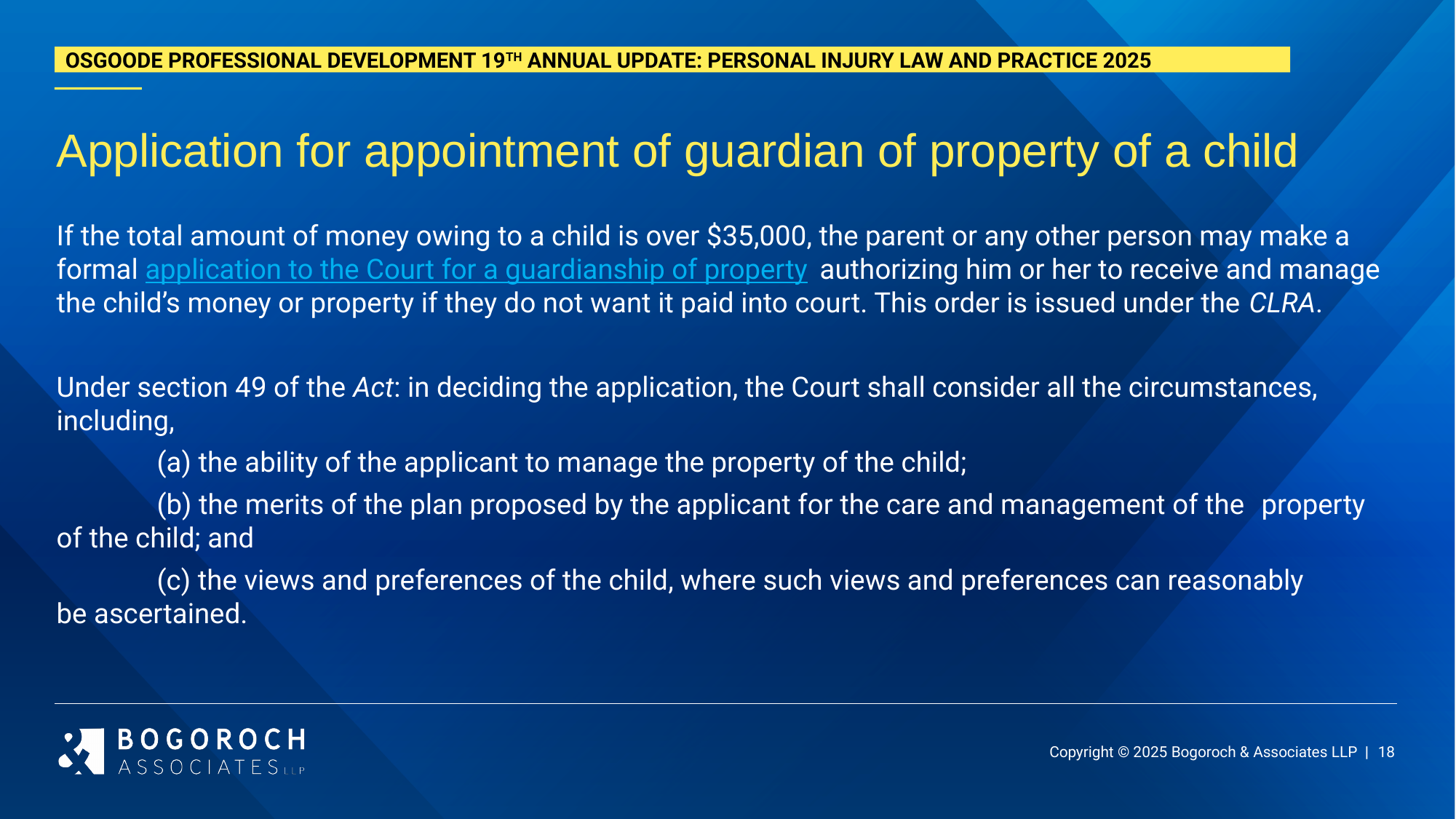

# Application for appointment of guardian of property of a child
If the total amount of money owing to a child is over $35,000, the parent or any other person may make a formal application to the Court for a guardianship of property authorizing him or her to receive and manage the child’s money or property if they do not want it paid into court. This order is issued under the CLRA.

Under section 49 of the Act: in deciding the application, the Court shall consider all the circumstances, including,
	(a) the ability of the applicant to manage the property of the child;
	(b) the merits of the plan proposed by the applicant for the care and management of the 	property of the child; and
	(c) the views and preferences of the child, where such views and preferences can reasonably 	be ascertained.